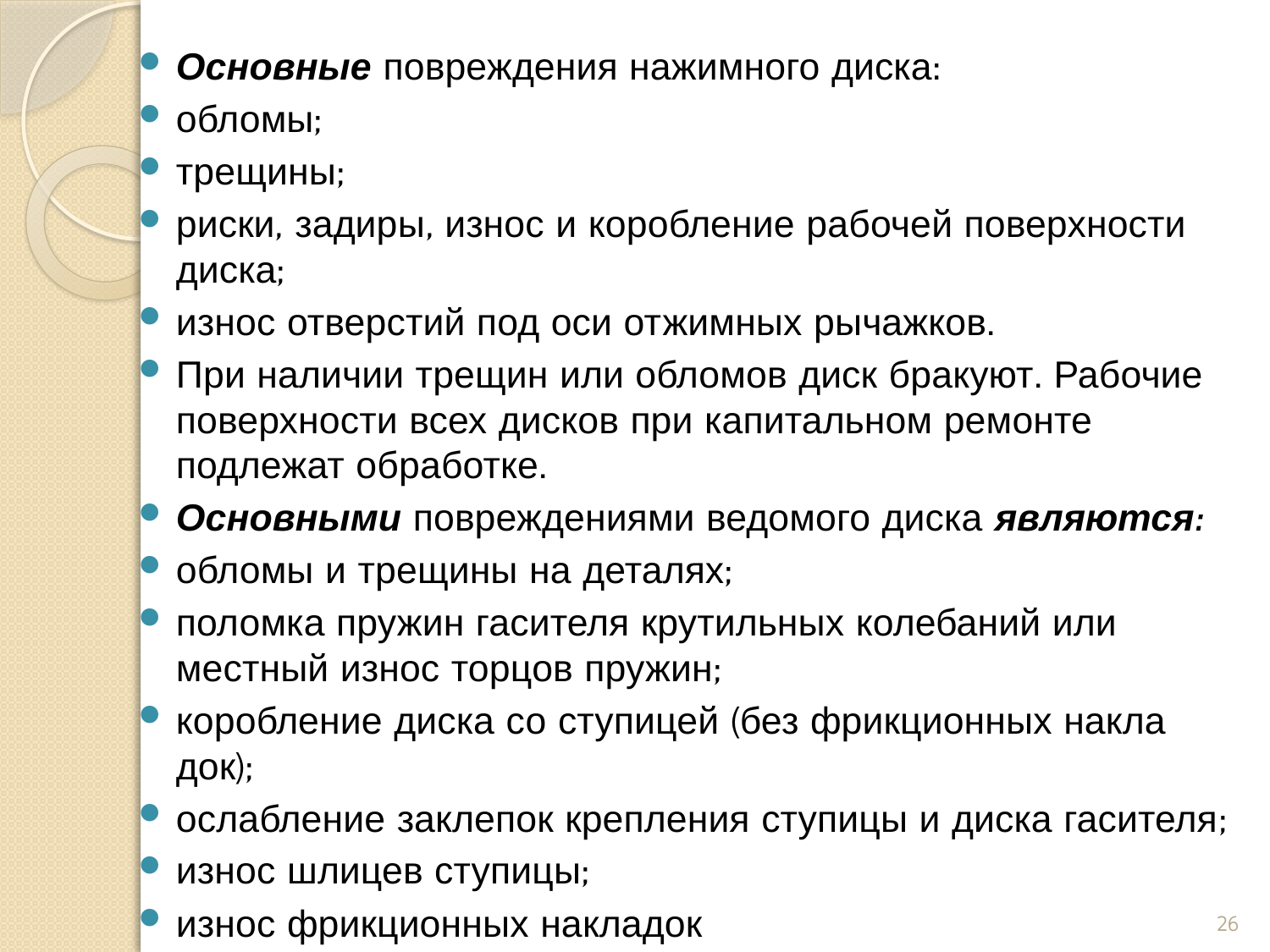

Основные повреждения нажимного диска:
обломы;
трещины;
риски, задиры, износ и коробление рабочей поверхности диска;
износ отверстий под оси отжимных рычажков.
При наличии трещин или обломов диск бракуют. Рабочие поверхности всех дисков при капитальном ремонте подлежат обработке.
Основными повреждениями ведомого диска являются:
обломы и трещины на деталях;
поломка пружин гасителя крутильных колебаний или местный износ торцов пружин;
коробление диска со ступицей (без фрикционных накла­док);
ослабление заклепок крепления ступицы и диска гасителя;
износ шлицев ступицы;
износ фрикционных накладок
26